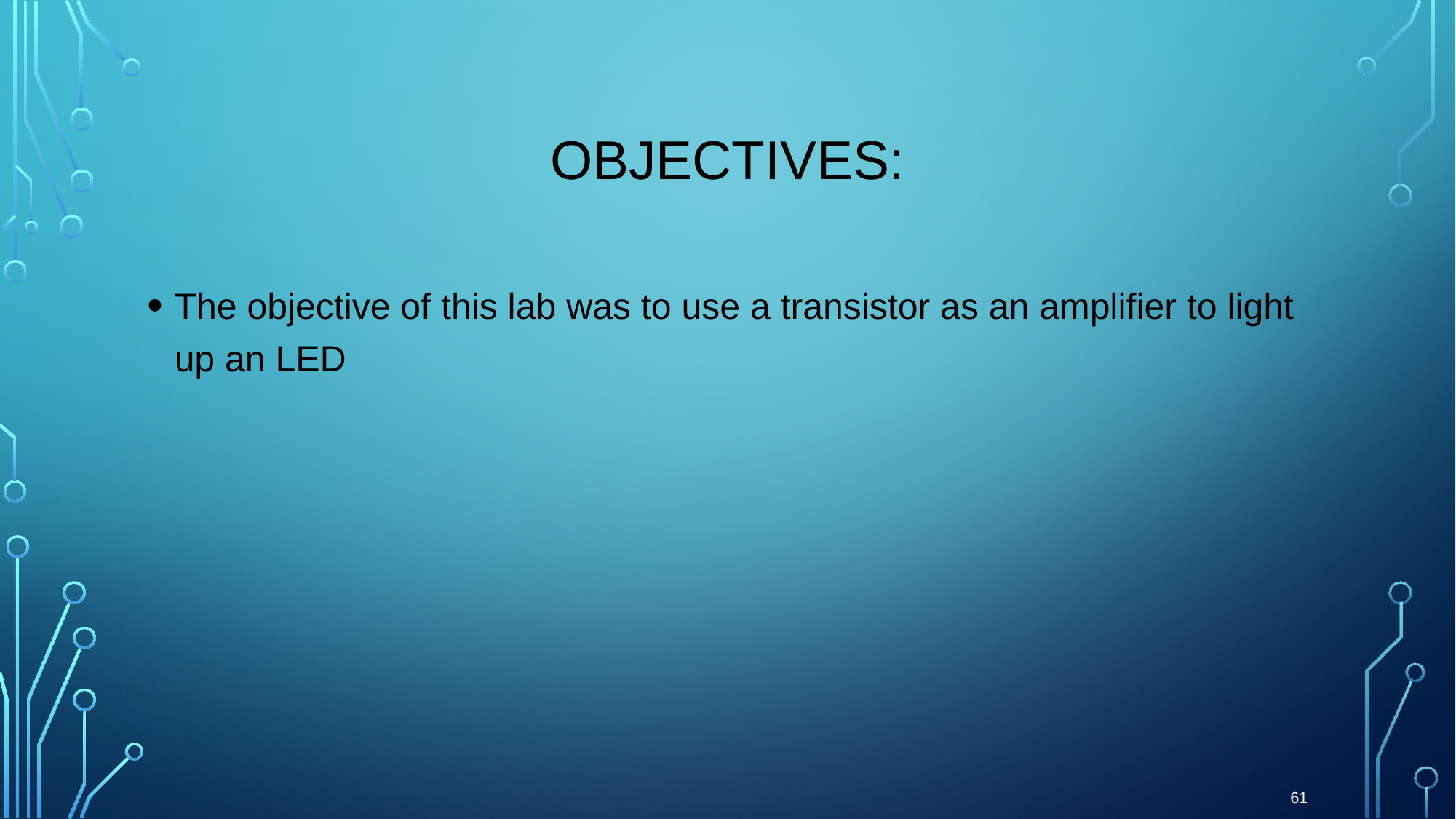

# Objectives:
The objective of this lab was to use a transistor as an amplifier to light up an LED
61